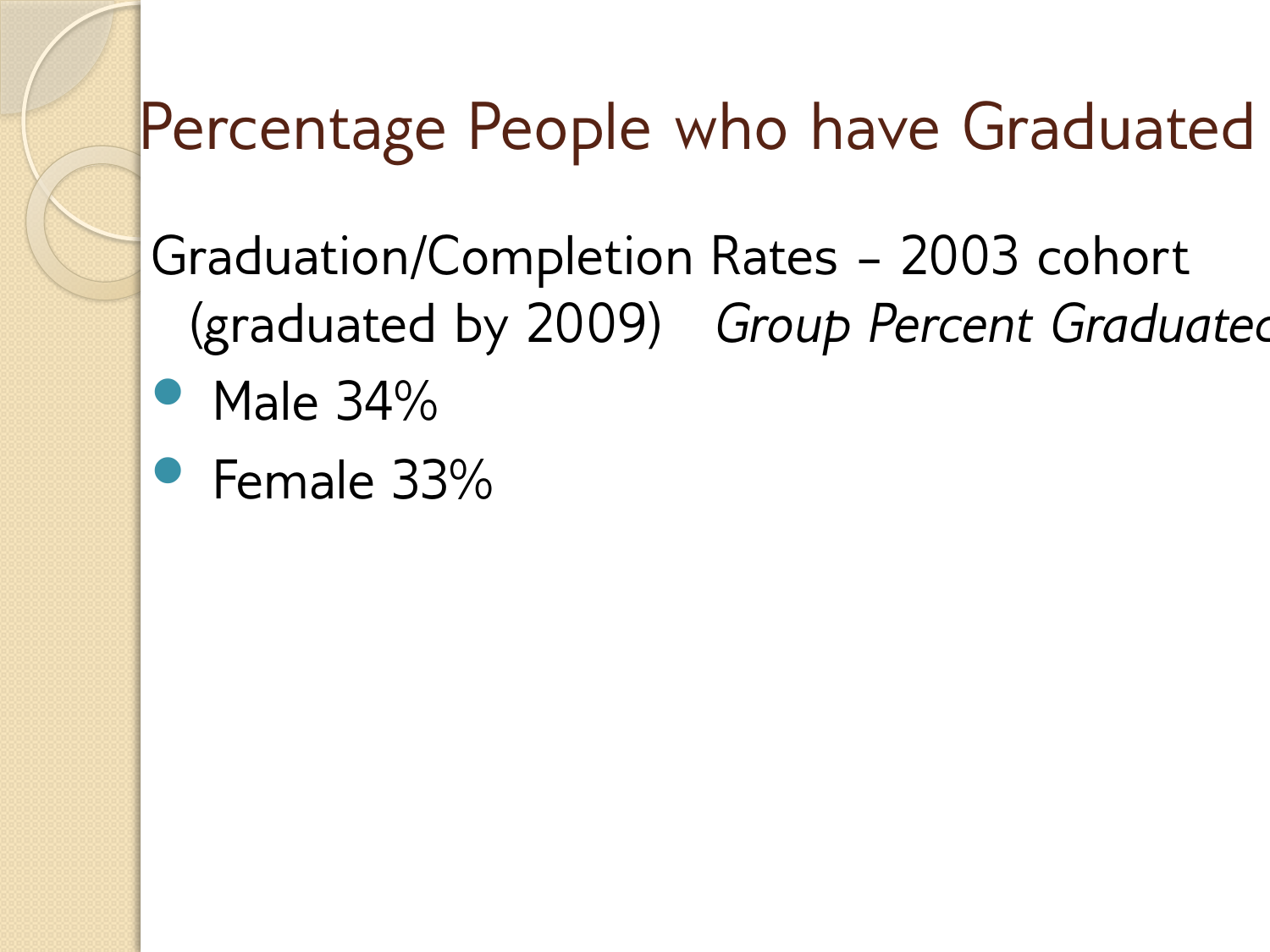

# Percentage People who have Graduated
Graduation/Completion Rates – 2003 cohort (graduated by 2009)   Group Percent Graduated
 Male 34%
 Female 33%